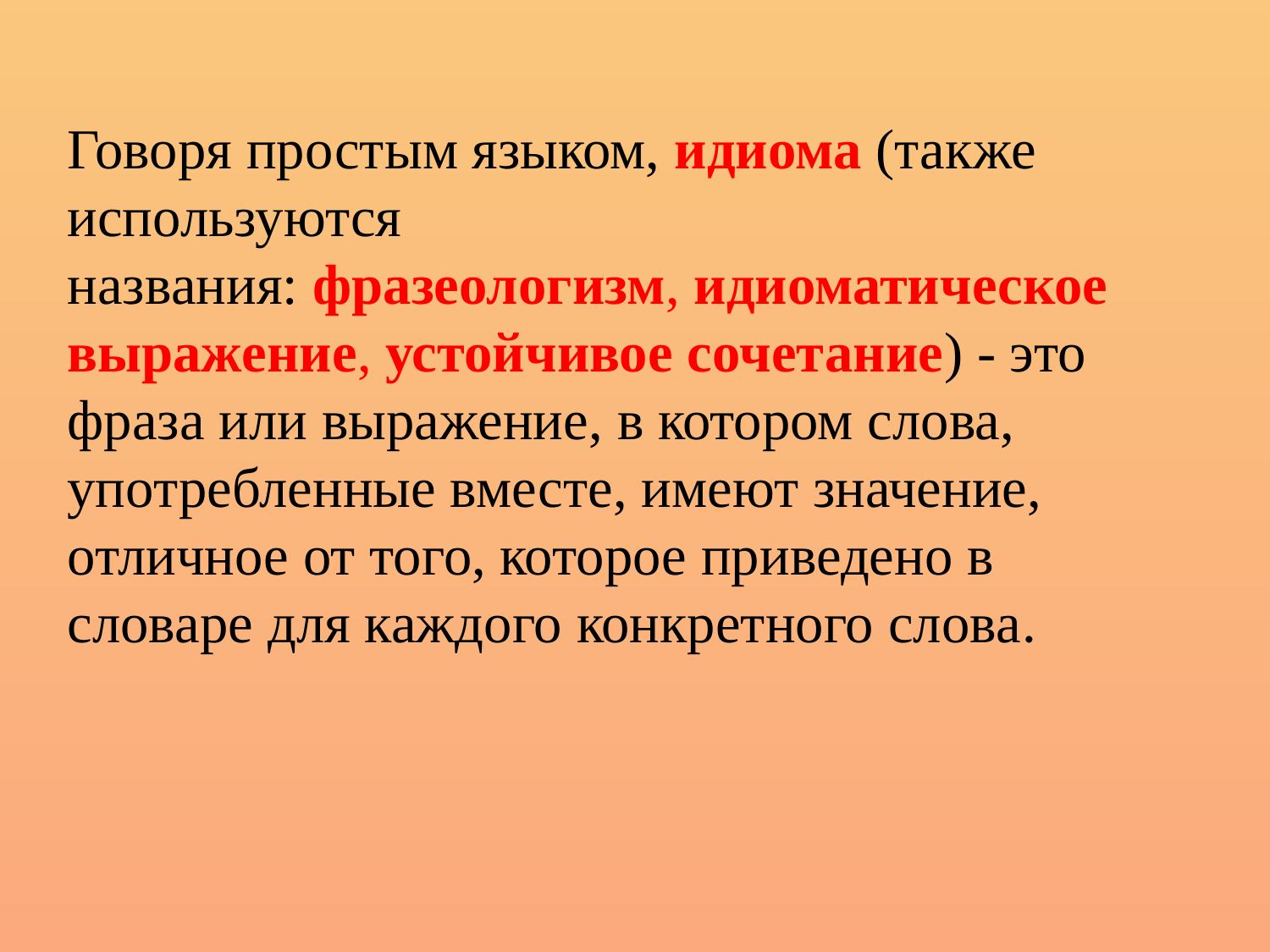

Говоря простым языком, идиома (также используются названия: фразеологизм, идиоматическое выражение, устойчивое сочетание) - это фраза или выражение, в котором слова, употребленные вместе, имеют значение, отличное от того, которое приведено в словаре для каждого конкретного слова.